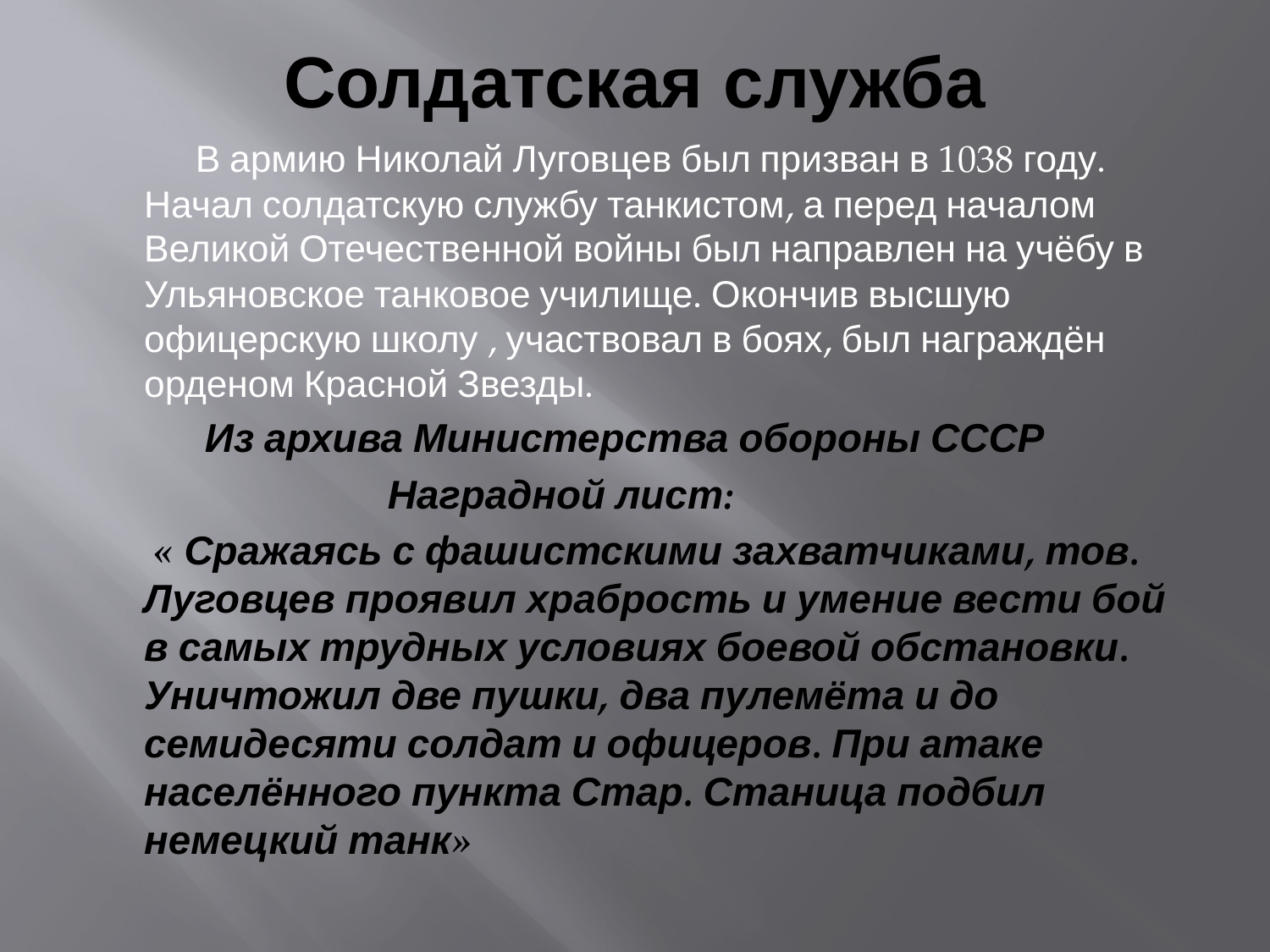

# Солдатская служба
           В армию Николай Луговцев был призван в 1038 году. Начал солдатскую службу танкистом, а перед началом Великой Отечественной войны был направлен на учёбу в Ульяновское танковое училище. Окончив высшую офицерскую школу , участвовал в боях, был награждён орденом Красной Звезды.
            Из архива Министерства обороны СССР
                             Наградной лист:
      « Сражаясь с фашистскими захватчиками, тов. Луговцев проявил храбрость и умение вести бой в самых трудных условиях боевой обстановки. Уничтожил две пушки, два пулемёта и до семидесяти солдат и офицеров. При атаке населённого пункта Стар. Станица подбил немецкий танк»